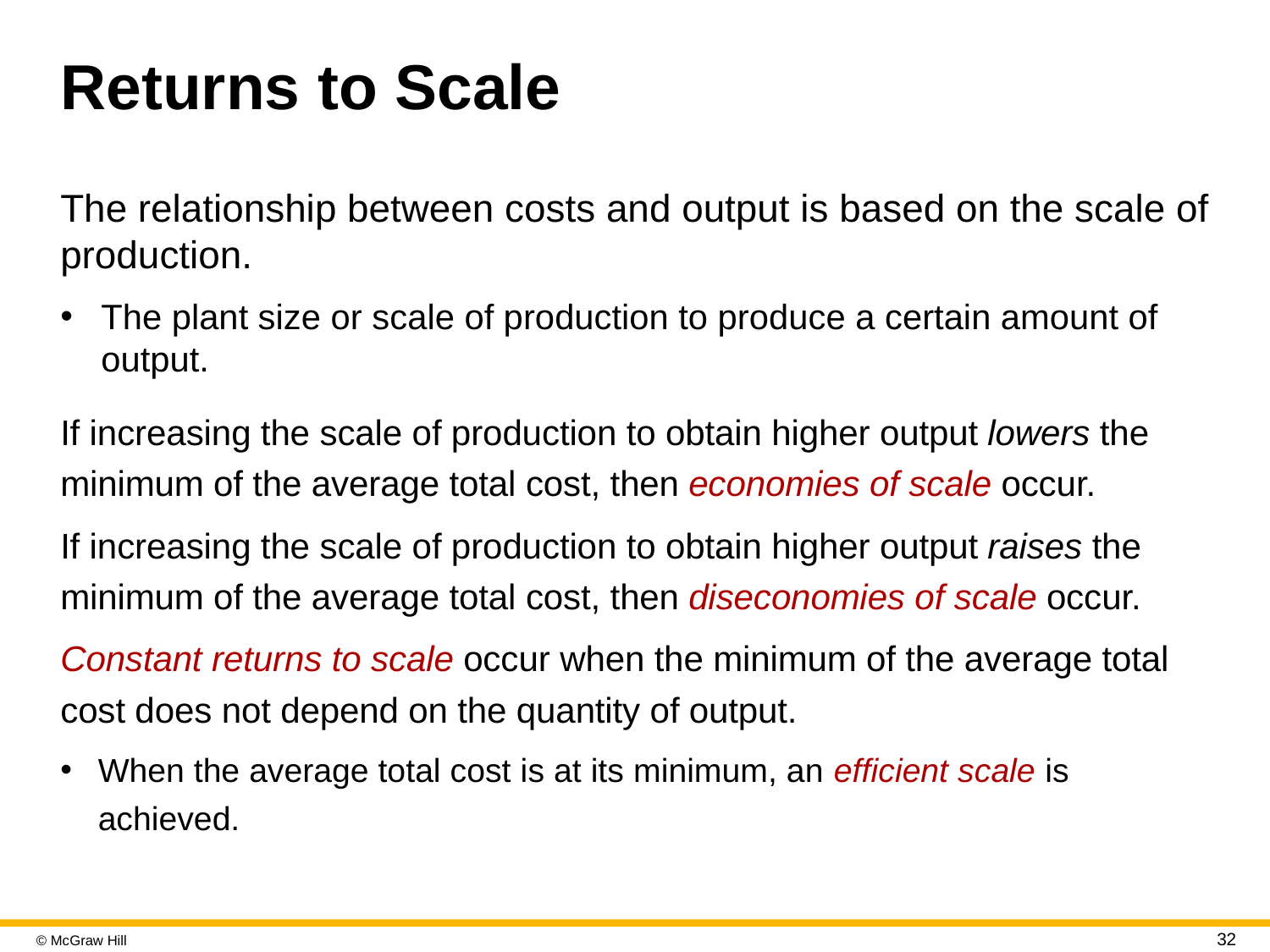

# Returns to Scale
The relationship between costs and output is based on the scale of production.
The plant size or scale of production to produce a certain amount of output.
If increasing the scale of production to obtain higher output lowers the minimum of the average total cost, then economies of scale occur.
If increasing the scale of production to obtain higher output raises the minimum of the average total cost, then diseconomies of scale occur.
Constant returns to scale occur when the minimum of the average total cost does not depend on the quantity of output.
When the average total cost is at its minimum, an efficient scale is achieved.